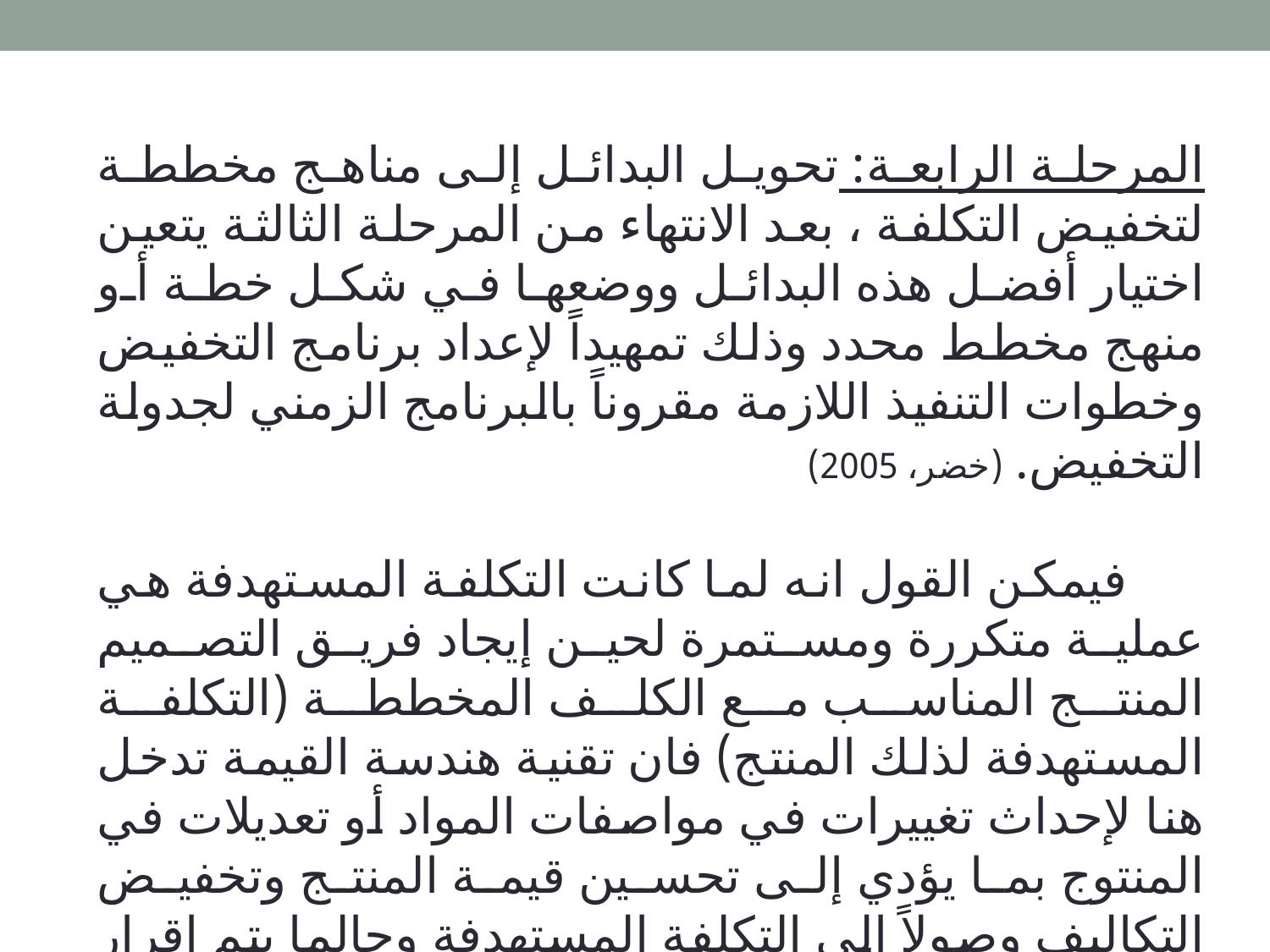

المرحلة الرابعة: تحويل البدائل إلى مناهج مخططة لتخفيض التكلفة ، بعد الانتهاء من المرحلة الثالثة يتعين اختيار أفضل هذه البدائل ووضعها في شكل خطة أو منهج مخطط محدد وذلك تمهيداً لإعداد برنامج التخفيض وخطوات التنفيذ اللازمة مقروناً بالبرنامج الزمني لجدولة التخفيض. (خضر، 2005)

      فيمكن القول انه لما كانت التكلفة المستهدفة هي عملية متكررة ومستمرة لحين إيجاد فريق التصميم المنتج المناسب مع الكلف المخططة (التكلفة المستهدفة لذلك المنتج) فان تقنية هندسة القيمة تدخل هنا لإحداث تغييرات في مواصفات المواد أو تعديلات في المنتوج بما يؤدي إلى تحسين قيمة المنتج وتخفيض التكاليف وصولاً إلى التكلفة المستهدفة وحالما يتم إقرار المنتج عن طريق هندسة القيمة والبدء بتنفيذه بالاعتماد على التكلفة المستهدفة فان الاهتمام يتحول إلى تقنية التحسين المستمر.